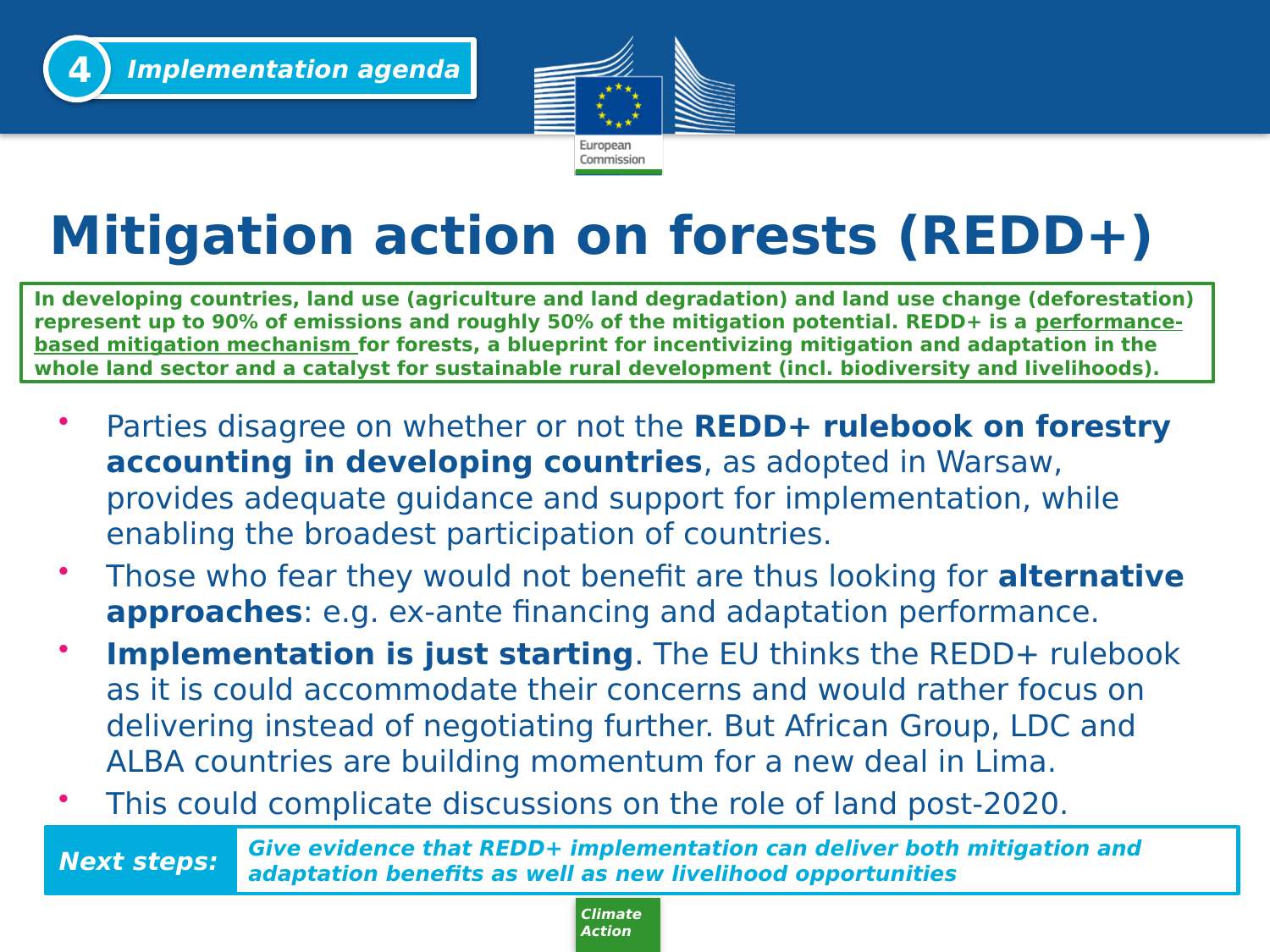

4
Implementation agenda
# Mitigation action on forests (REDD+)
In developing countries, land use (agriculture and land degradation) and land use change (deforestation) represent up to 90% of emissions and roughly 50% of the mitigation potential. REDD+ is a performance-based mitigation mechanism for forests, a blueprint for incentivizing mitigation and adaptation in the whole land sector and a catalyst for sustainable rural development (incl. biodiversity and livelihoods).
Parties disagree on whether or not the REDD+ rulebook on forestry accounting in developing countries, as adopted in Warsaw, provides adequate guidance and support for implementation, while enabling the broadest participation of countries.
Those who fear they would not benefit are thus looking for alternative approaches: e.g. ex-ante financing and adaptation performance.
Implementation is just starting. The EU thinks the REDD+ rulebook as it is could accommodate their concerns and would rather focus on delivering instead of negotiating further. But African Group, LDC and ALBA countries are building momentum for a new deal in Lima.
This could complicate discussions on the role of land post-2020.
Next steps:
Give evidence that REDD+ implementation can deliver both mitigation and adaptation benefits as well as new livelihood opportunities